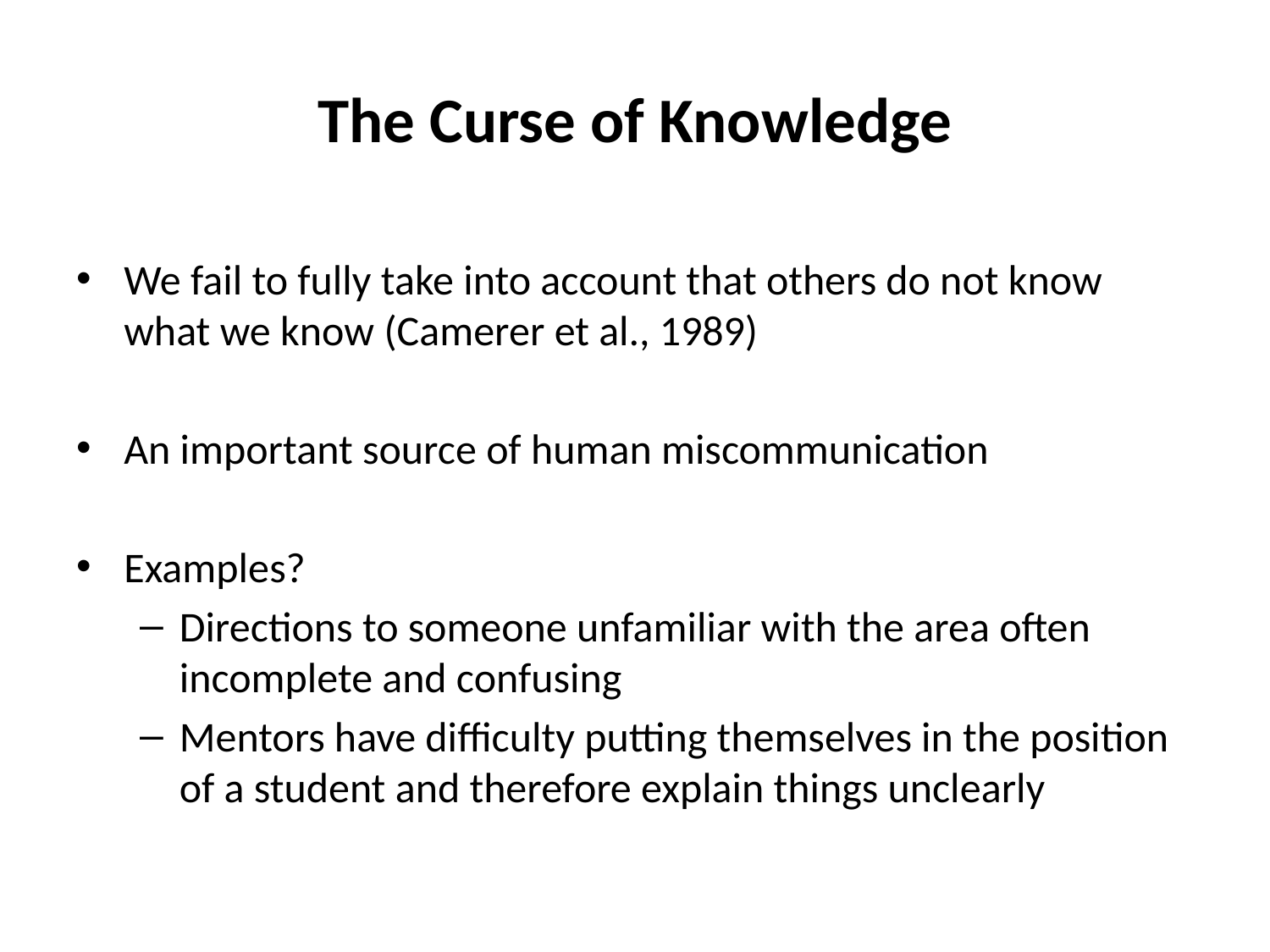

# The Curse of Knowledge
We fail to fully take into account that others do not know what we know (Camerer et al., 1989)

An important source of human miscommunication

Examples?
Directions to someone unfamiliar with the area often incomplete and confusing
Mentors have difficulty putting themselves in the position of a student and therefore explain things unclearly